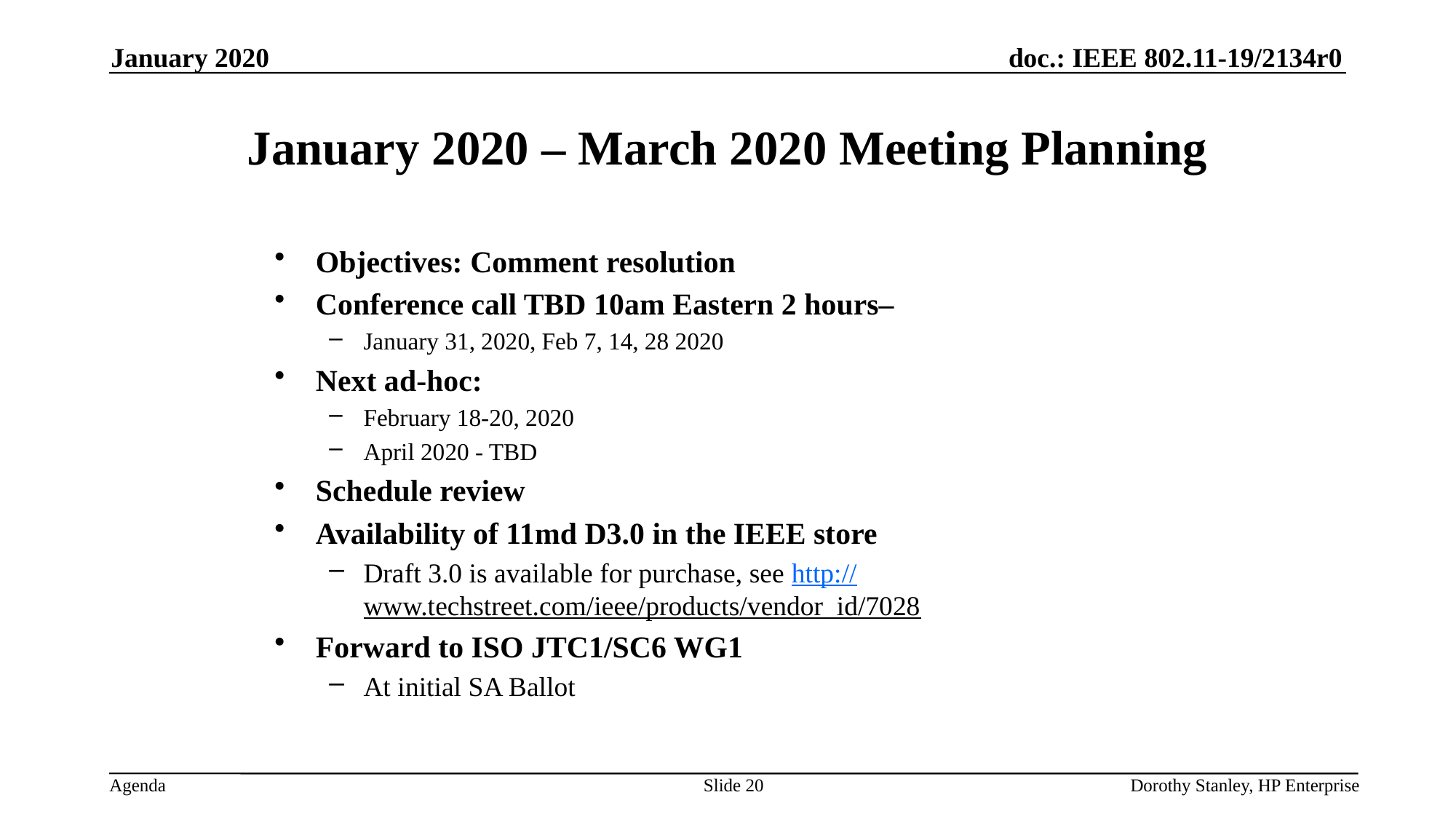

January 2020
# January 2020 – March 2020 Meeting Planning
Objectives: Comment resolution
Conference call TBD 10am Eastern 2 hours–
January 31, 2020, Feb 7, 14, 28 2020
Next ad-hoc:
February 18-20, 2020
April 2020 - TBD
Schedule review
Availability of 11md D3.0 in the IEEE store
Draft 3.0 is available for purchase, see http://www.techstreet.com/ieee/products/vendor_id/7028
Forward to ISO JTC1/SC6 WG1
At initial SA Ballot
Slide 20
Dorothy Stanley, HP Enterprise